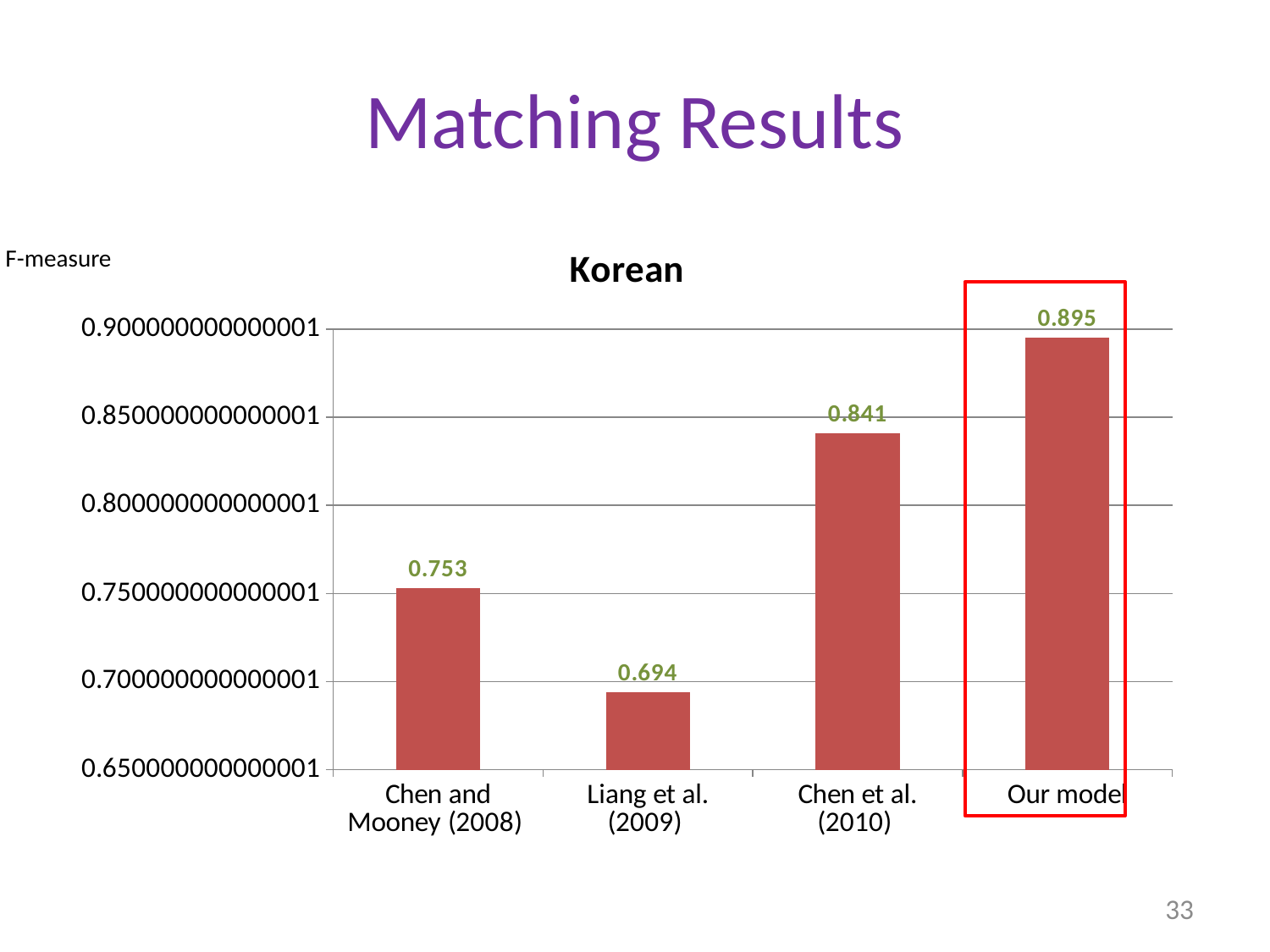

# Matching Results

### Chart:

| Category | Korean |
|---|---|
| Chen and Mooney (2008)  | 0.753 |
| Liang et al. (2009)  | 0.694 |
| Chen et al. (2010)  | 0.841 |
| Our model | 0.895 |
F-measure

33